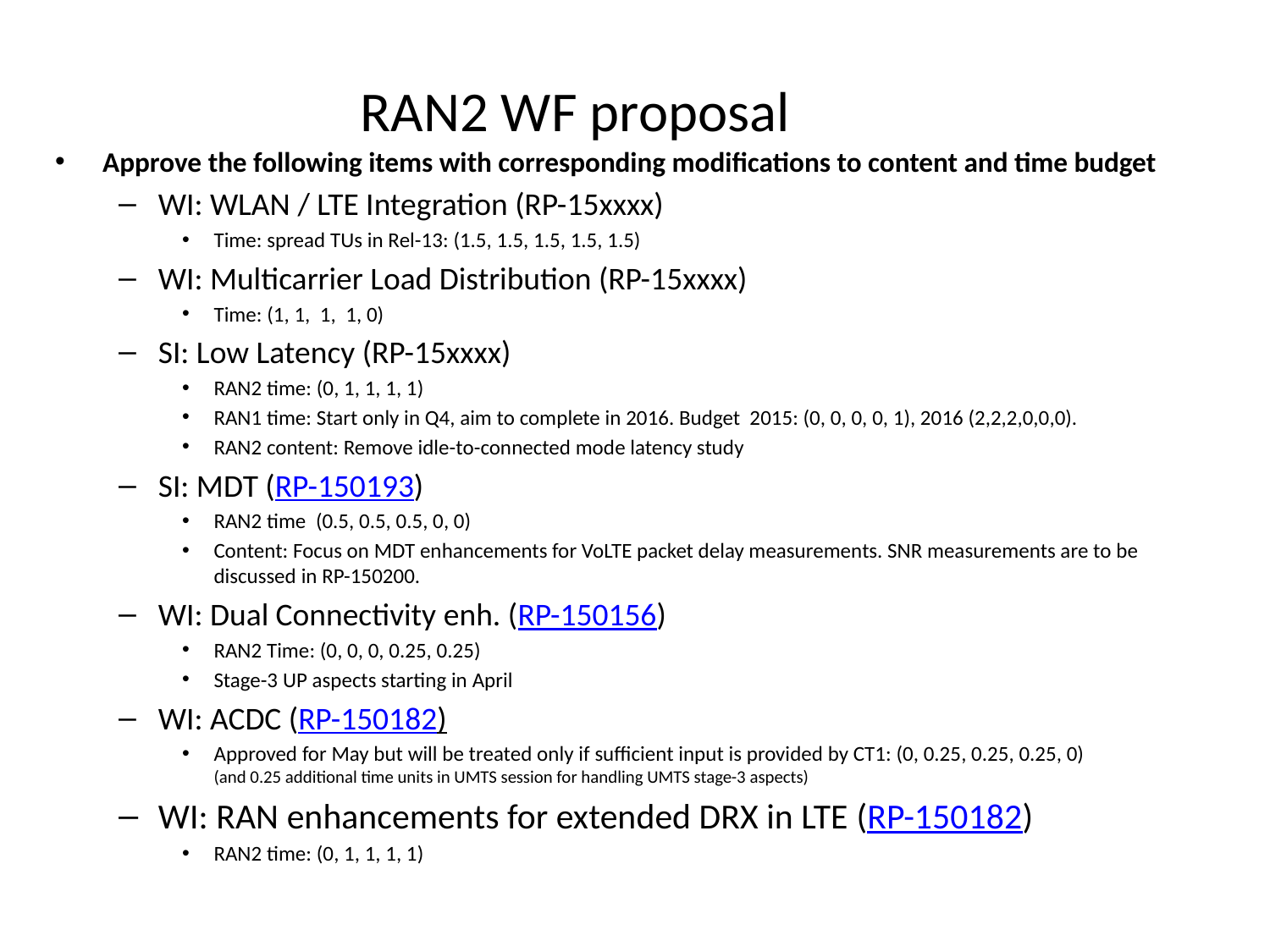

# RAN2 WF proposal
Approve the following items with corresponding modifications to content and time budget
WI: WLAN / LTE Integration (RP-15xxxx)
Time: spread TUs in Rel-13: (1.5, 1.5, 1.5, 1.5, 1.5)
WI: Multicarrier Load Distribution (RP-15xxxx)
Time: (1, 1,  1,  1, 0)
SI: Low Latency (RP-15xxxx)
RAN2 time: (0, 1, 1, 1, 1)
RAN1 time: Start only in Q4, aim to complete in 2016. Budget  2015: (0, 0, 0, 0, 1), 2016 (2,2,2,0,0,0).
RAN2 content: Remove idle-to-connected mode latency study
SI: MDT (RP-150193)
RAN2 time  (0.5, 0.5, 0.5, 0, 0)
Content: Focus on MDT enhancements for VoLTE packet delay measurements. SNR measurements are to be discussed in RP-150200.
WI: Dual Connectivity enh. (RP-150156)
RAN2 Time: (0, 0, 0, 0.25, 0.25)
Stage-3 UP aspects starting in April
WI: ACDC (RP-150182)
Approved for May but will be treated only if sufficient input is provided by CT1: (0, 0.25, 0.25, 0.25, 0)
(and 0.25 additional time units in UMTS session for handling UMTS stage-3 aspects)
WI: RAN enhancements for extended DRX in LTE (RP-150182)
RAN2 time: (0, 1, 1, 1, 1)